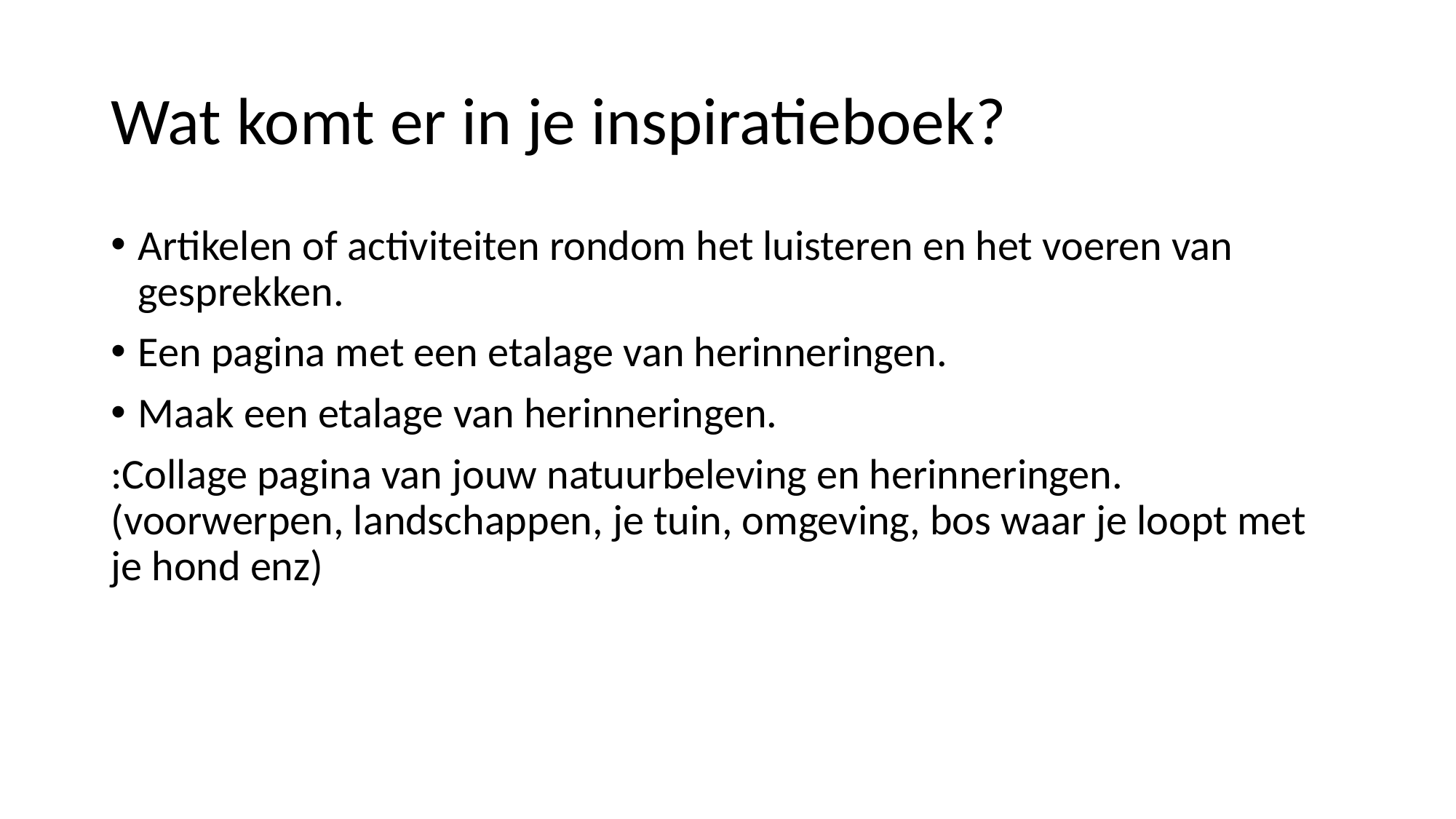

# Wat komt er in je inspiratieboek?
Artikelen of activiteiten rondom het luisteren en het voeren van gesprekken.
Een pagina met een etalage van herinneringen.
Maak een etalage van herinneringen.
:Collage pagina van jouw natuurbeleving en herinneringen. (voorwerpen, landschappen, je tuin, omgeving, bos waar je loopt met je hond enz)